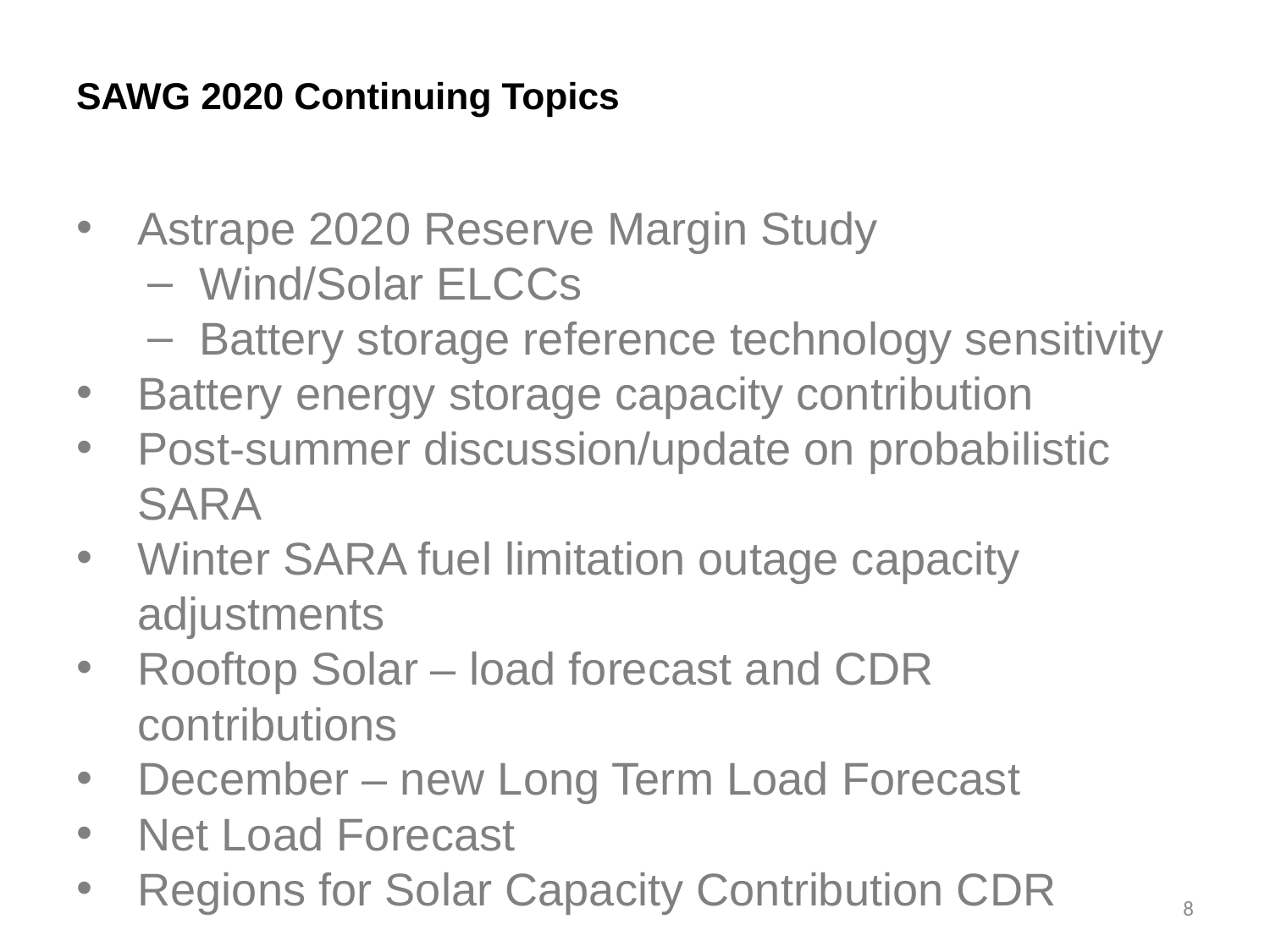

# SAWG 2020 Continuing Topics

Astrape 2020 Reserve Margin Study
Wind/Solar ELCCs
Battery storage reference technology sensitivity
Battery energy storage capacity contribution
Post-summer discussion/update on probabilistic SARA
Winter SARA fuel limitation outage capacity adjustments
Rooftop Solar – load forecast and CDR contributions
December – new Long Term Load Forecast
Net Load Forecast
Regions for Solar Capacity Contribution CDR

8